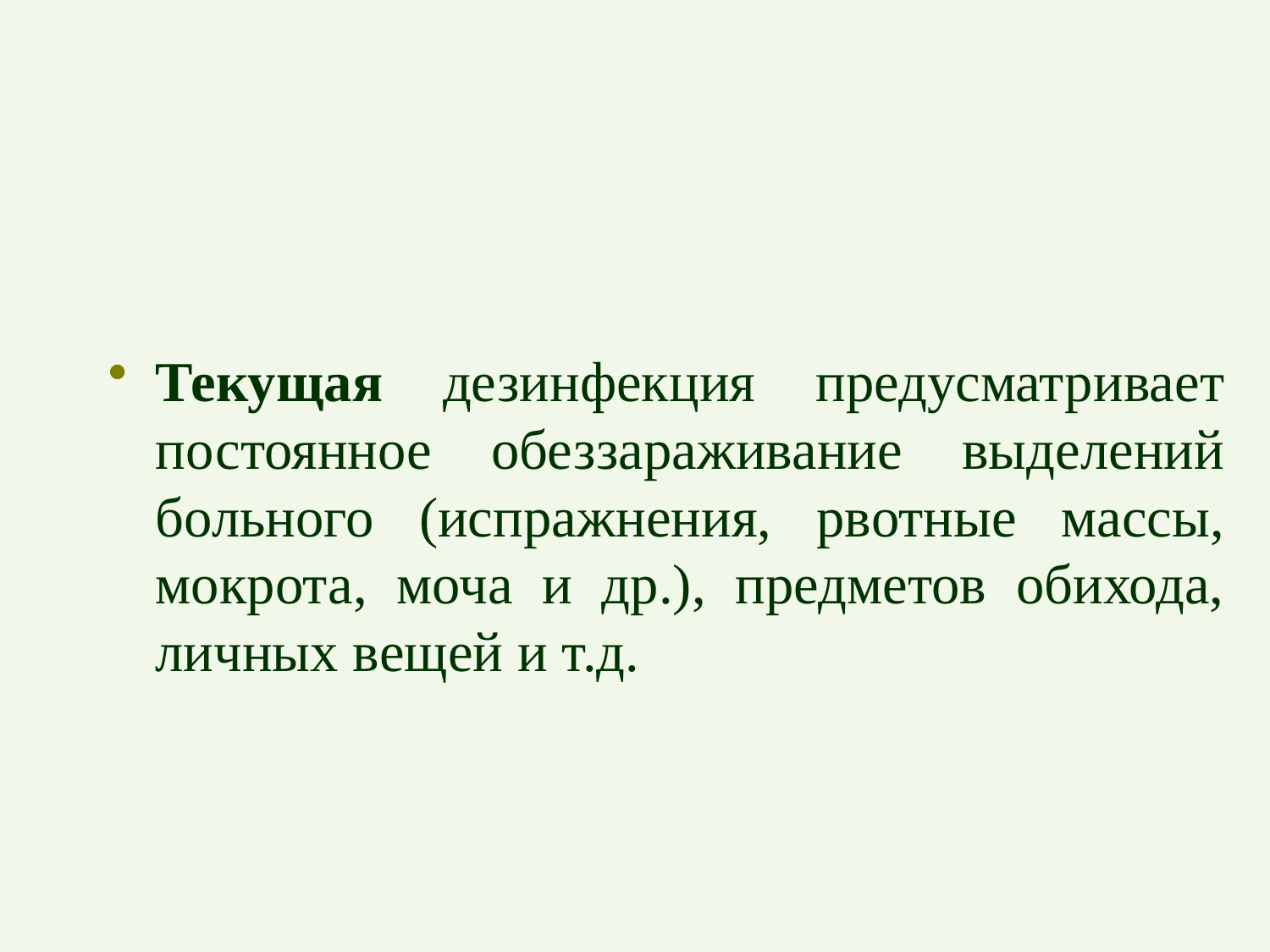

Текущая дезинфекция предусматривает постоянное обеззараживание выделений больного (испражнения, рвотные массы, мокрота, моча и др.), предметов обихода, личных вещей и т.д.